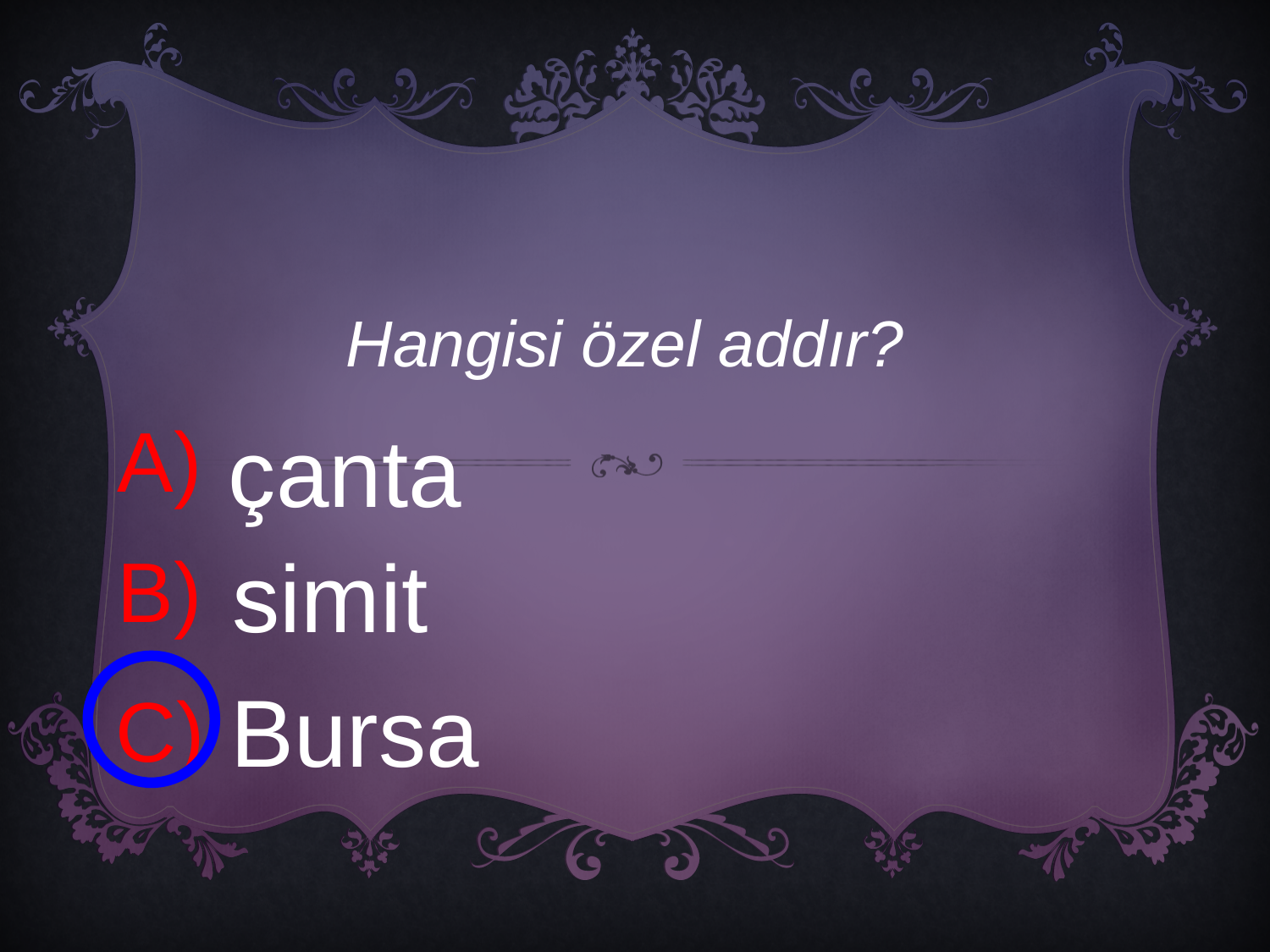

Hangisi özel addır?
A)
çanta
B)
simit

Bursa
C)